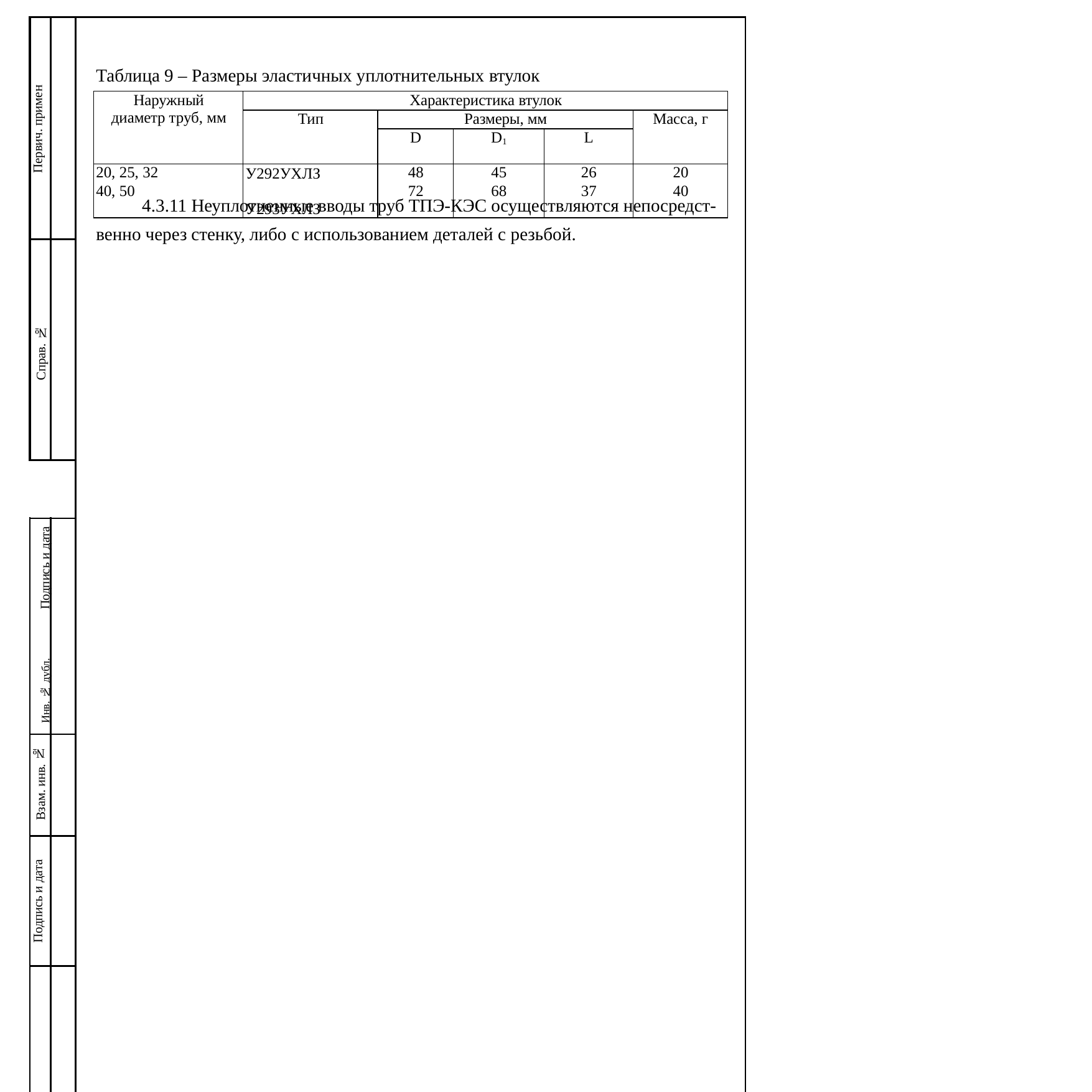

| Первич. примен |  | Таблица 9 – Размеры эластичных уплотнительных втулок 4.3.11 Неуплотненные вводы труб ТПЭ-КЭС осуществляются непосредст- венно через стенку, либо с использованием деталей с резьбой. |  |  |  |  |  |  |
| --- | --- | --- | --- | --- | --- | --- | --- | --- |
| Справ. № |  |  |  |  |  |  |  |  |
|  |  |  |  |  |  |  |  |  |
| Инв. № дубл. Подпись и дата |  |  |  |  |  |  |  |  |
| Взам. инв. № |  |  |  |  |  |  |  |  |
| Подпись и дата |  |  |  |  |  |  |  |  |
| Инв. № подл |  |  |  |  |  |  |  |  |
|  |  |  |  |  |  |  | ТПЭ-КЭС. Техническая информация для проектирования | лист |
|  |  |  |  |  |  |  |  |  |
|  |  |  |  |  |  |  |  | 37 |
|  |  | Изм | Лист | № документа | Подпись | Дата |  |  |
| Наружный диаметр труб, мм | Характеристика втулок |  |  |  |  |
| --- | --- | --- | --- | --- | --- |
|  | Тип | Размеры, мм |  |  | Масса, г |
|  |  | D | D1 | L |  |
| 20, 25, 32 40, 50 | У292УХЛЗ У293УХЛЗ | 48 72 | 45 68 | 26 37 | 20 40 |
|  |  |  |  |  |  |
| --- | --- | --- | --- | --- | --- |
|  |  |  |  |  |  |
|  |  |  |  |  |  |
|  |  |  |  |  |  |
|  |  |  |  |  |  |